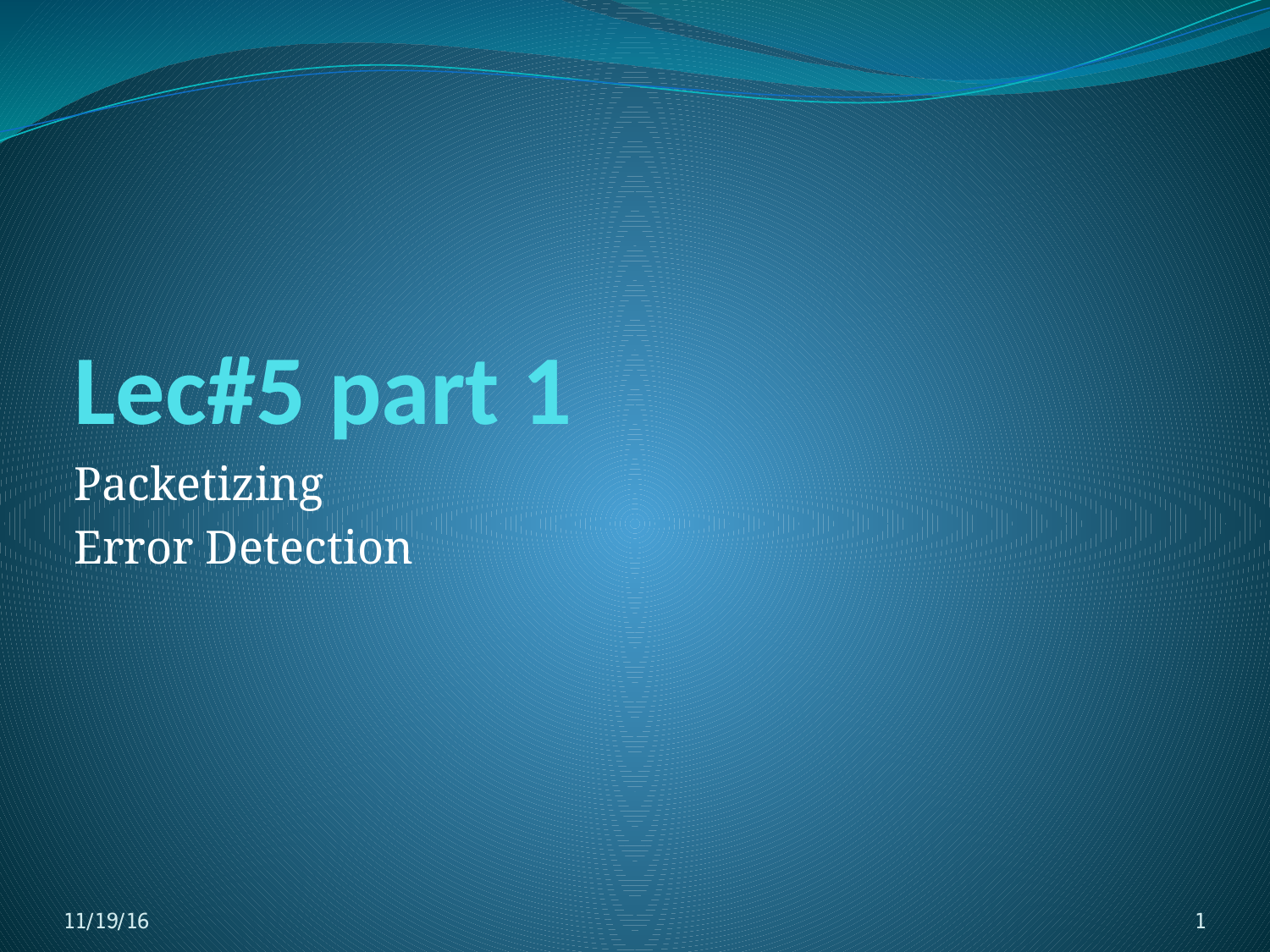

# Lec#5 part 1
Packetizing
Error Detection
11/19/16
1